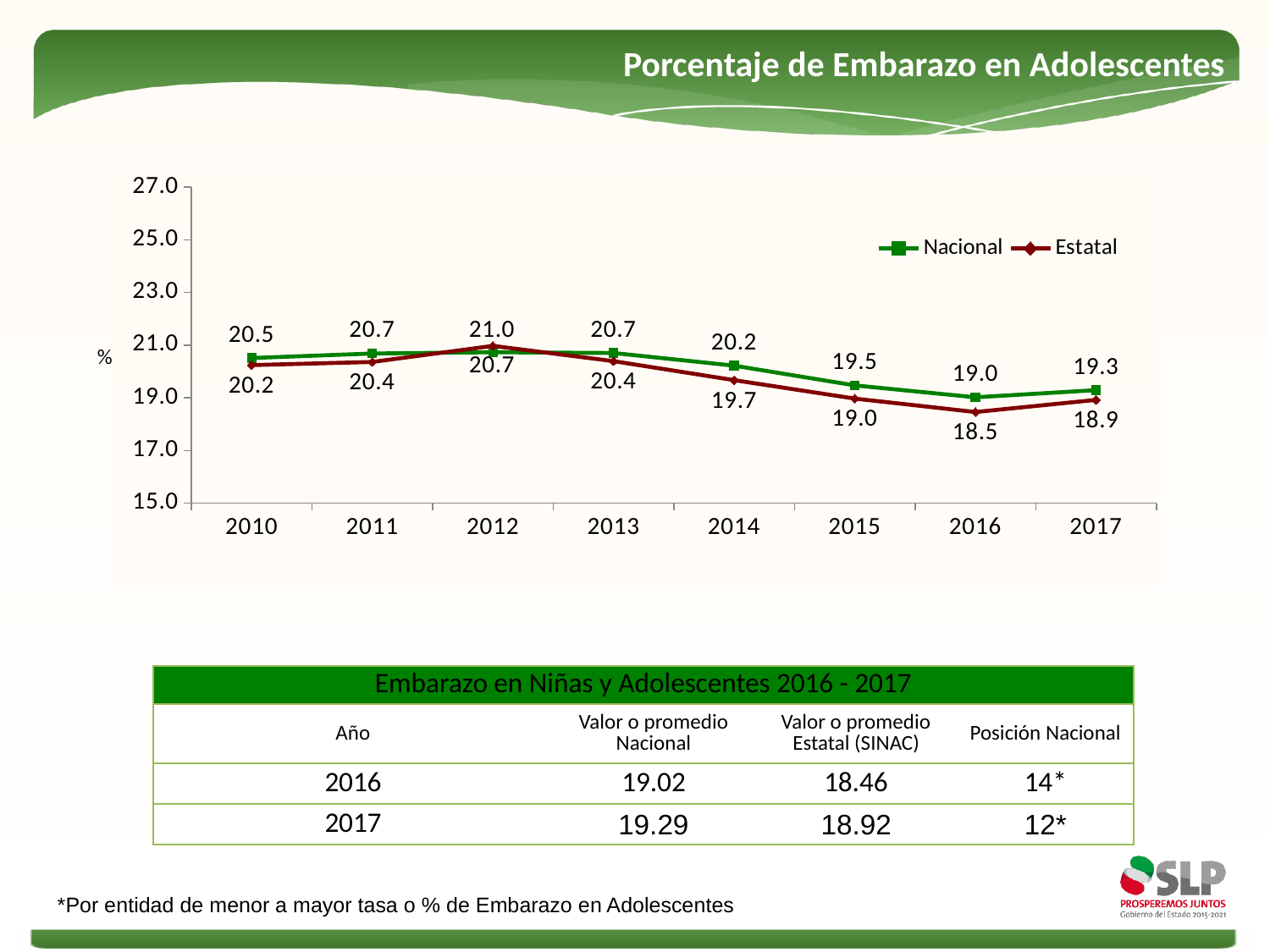

Porcentaje de Embarazo en Adolescentes

### Chart

| Category | Nacional | Estatal |
|---|---|---|
| 2010 | 20.51 | 20.24 |
| 2011 | 20.68 | 20.36 |
| 2012 | 20.73 | 20.97 |
| 2013 | 20.7 | 20.39 |
| 2014 | 20.22 | 19.67 |
| 2015 | 19.47 | 18.97 |
| 2016 | 19.02 | 18.46 |
| 2017 | 19.29 | 18.92 |
%
| Embarazo en Niñas y Adolescentes 2016 - 2017 |  |  |  |
| --- | --- | --- | --- |
| Año | Valor o promedio Nacional | Valor o promedio Estatal (SINAC) | Posición Nacional |
| 2016 | 19.02 | 18.46 | 14\* |
| 2017 | 19.29 | 18.92 | 12\* |
*Por entidad de menor a mayor tasa o % de Embarazo en Adolescentes